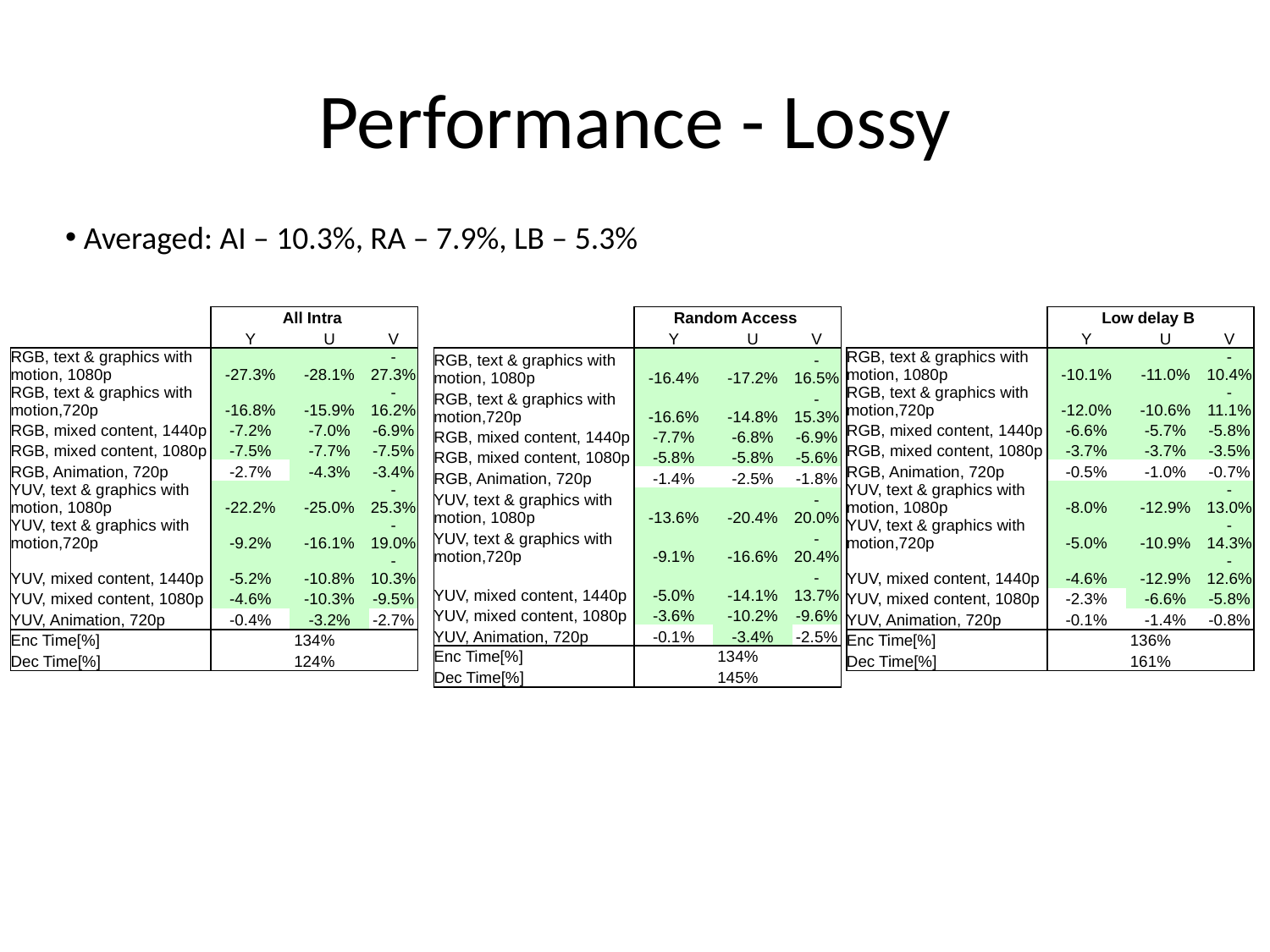

# Performance - Lossy
 Averaged: AI – 10.3%, RA – 7.9%, LB – 5.3%
|  | All Intra |  |  |
| --- | --- | --- | --- |
|  | Y | U | V |
| RGB, text & graphics with motion, 1080p | -27.3% | -28.1% | -27.3% |
| RGB, text & graphics with motion,720p | -16.8% | -15.9% | -16.2% |
| RGB, mixed content, 1440p | -7.2% | -7.0% | -6.9% |
| RGB, mixed content, 1080p | -7.5% | -7.7% | -7.5% |
| RGB, Animation, 720p | -2.7% | -4.3% | -3.4% |
| YUV, text & graphics with motion, 1080p | -22.2% | -25.0% | -25.3% |
| YUV, text & graphics with motion,720p | -9.2% | -16.1% | -19.0% |
| YUV, mixed content, 1440p | -5.2% | -10.8% | -10.3% |
| YUV, mixed content, 1080p | -4.6% | -10.3% | -9.5% |
| YUV, Animation, 720p | -0.4% | -3.2% | -2.7% |
| Enc Time[%] | 134% |  |  |
| Dec Time[%] | 124% |  |  |
|  | Random Access |  |  |
| --- | --- | --- | --- |
|  | Y | U | V |
| RGB, text & graphics with motion, 1080p | -16.4% | -17.2% | -16.5% |
| RGB, text & graphics with motion,720p | -16.6% | -14.8% | -15.3% |
| RGB, mixed content, 1440p | -7.7% | -6.8% | -6.9% |
| RGB, mixed content, 1080p | -5.8% | -5.8% | -5.6% |
| RGB, Animation, 720p | -1.4% | -2.5% | -1.8% |
| YUV, text & graphics with motion, 1080p | -13.6% | -20.4% | -20.0% |
| YUV, text & graphics with motion,720p | -9.1% | -16.6% | -20.4% |
| YUV, mixed content, 1440p | -5.0% | -14.1% | -13.7% |
| YUV, mixed content, 1080p | -3.6% | -10.2% | -9.6% |
| YUV, Animation, 720p | -0.1% | -3.4% | -2.5% |
| Enc Time[%] | 134% |  |  |
| Dec Time[%] | 145% |  |  |
|  | Low delay B |  |  |
| --- | --- | --- | --- |
|  | Y | U | V |
| RGB, text & graphics with motion, 1080p | -10.1% | -11.0% | -10.4% |
| RGB, text & graphics with motion,720p | -12.0% | -10.6% | -11.1% |
| RGB, mixed content, 1440p | -6.6% | -5.7% | -5.8% |
| RGB, mixed content, 1080p | -3.7% | -3.7% | -3.5% |
| RGB, Animation, 720p | -0.5% | -1.0% | -0.7% |
| YUV, text & graphics with motion, 1080p | -8.0% | -12.9% | -13.0% |
| YUV, text & graphics with motion,720p | -5.0% | -10.9% | -14.3% |
| YUV, mixed content, 1440p | -4.6% | -12.9% | -12.6% |
| YUV, mixed content, 1080p | -2.3% | -6.6% | -5.8% |
| YUV, Animation, 720p | -0.1% | -1.4% | -0.8% |
| Enc Time[%] | 136% |  |  |
| Dec Time[%] | 161% |  |  |